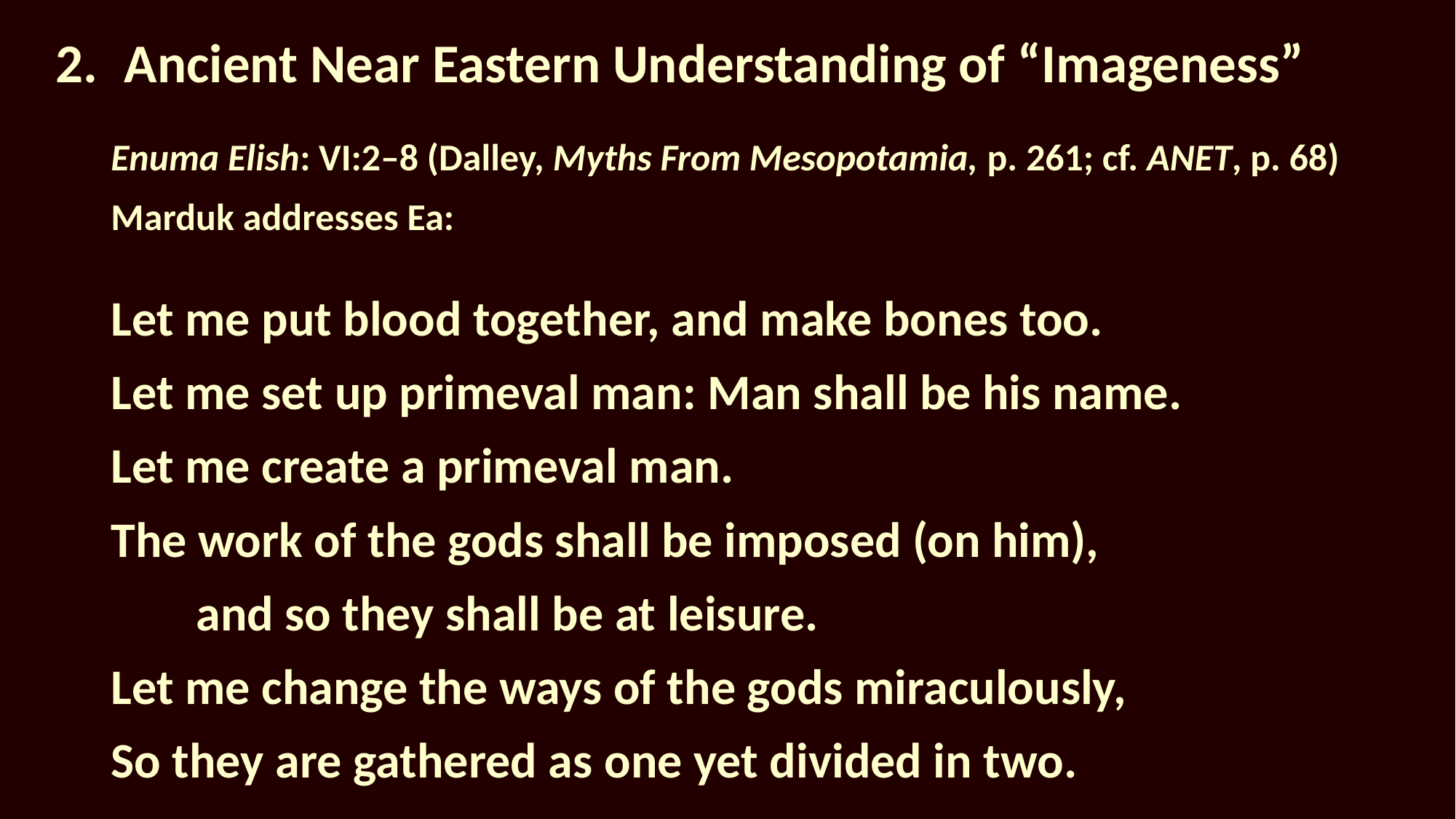

# 2.	Ancient Near Eastern Understanding of “Imageness”
Enuma Elish: VI:2–8 (Dalley, Myths From Mesopotamia, p. 261; cf. ANET, p. 68)
Marduk addresses Ea:

Let me put blood together, and make bones too.
Let me set up primeval man: Man shall be his name.
Let me create a primeval man.
The work of the gods shall be imposed (on him),
				and so they shall be at leisure.
Let me change the ways of the gods miraculously,
So they are gathered as one yet divided in two.